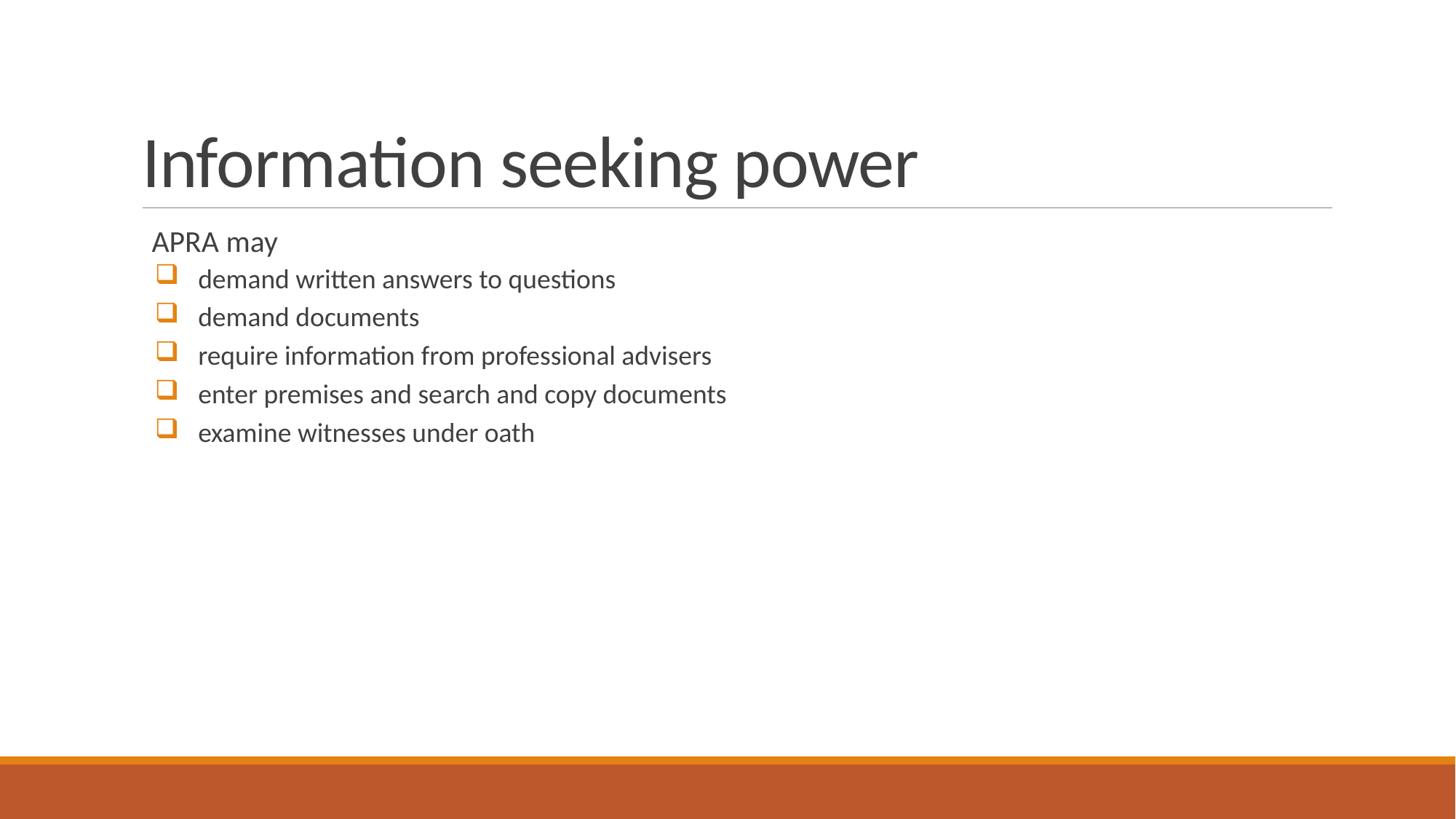

# Information seeking power
   APRA may
   demand written answers to questions
   demand documents
   require information from professional advisers
   enter premises and search and copy documents
   examine witnesses under oath